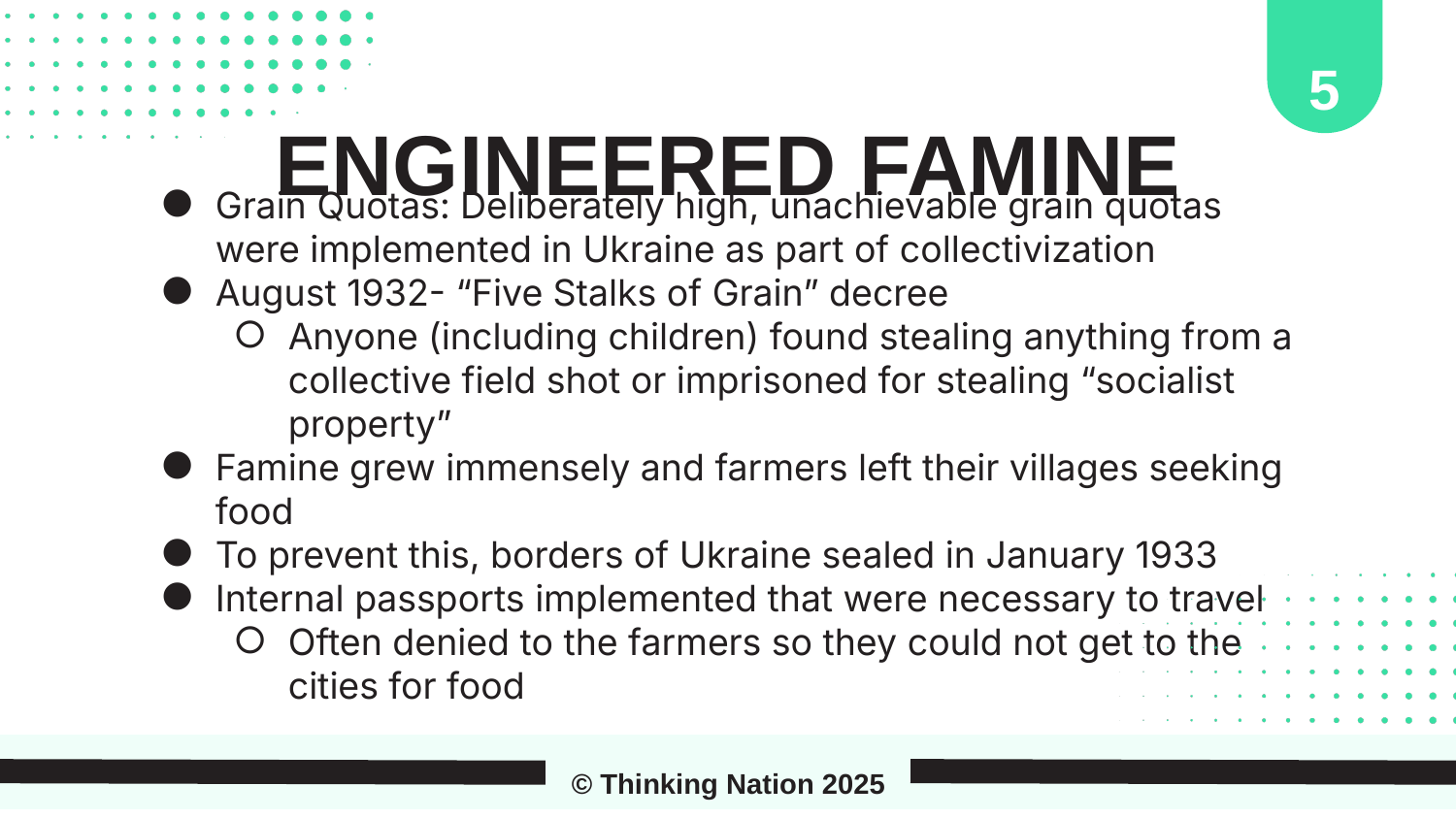

5
ENGINEERED FAMINE
Grain Quotas: Deliberately high, unachievable grain quotas were implemented in Ukraine as part of collectivization
August 1932- “Five Stalks of Grain” decree
Anyone (including children) found stealing anything from a collective field shot or imprisoned for stealing “socialist property”
Famine grew immensely and farmers left their villages seeking food
To prevent this, borders of Ukraine sealed in January 1933
Internal passports implemented that were necessary to travel
Often denied to the farmers so they could not get to the cities for food

© Thinking Nation 2025